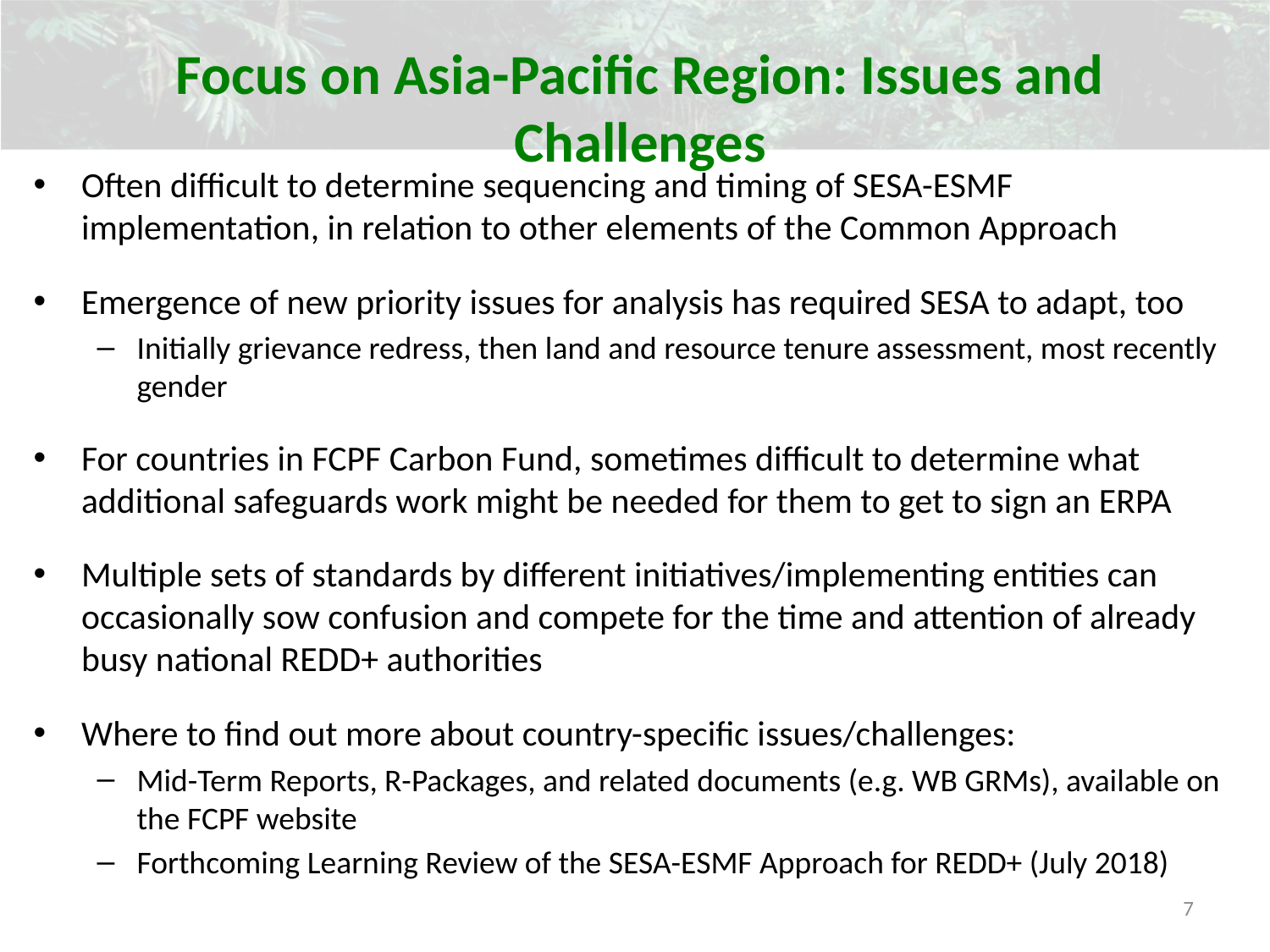

Focus on Asia-Pacific Region: Issues and Challenges
Often difficult to determine sequencing and timing of SESA-ESMF implementation, in relation to other elements of the Common Approach
Emergence of new priority issues for analysis has required SESA to adapt, too
Initially grievance redress, then land and resource tenure assessment, most recently gender
For countries in FCPF Carbon Fund, sometimes difficult to determine what additional safeguards work might be needed for them to get to sign an ERPA
Multiple sets of standards by different initiatives/implementing entities can occasionally sow confusion and compete for the time and attention of already busy national REDD+ authorities
Where to find out more about country-specific issues/challenges:
Mid-Term Reports, R-Packages, and related documents (e.g. WB GRMs), available on the FCPF website
Forthcoming Learning Review of the SESA-ESMF Approach for REDD+ (July 2018)
7